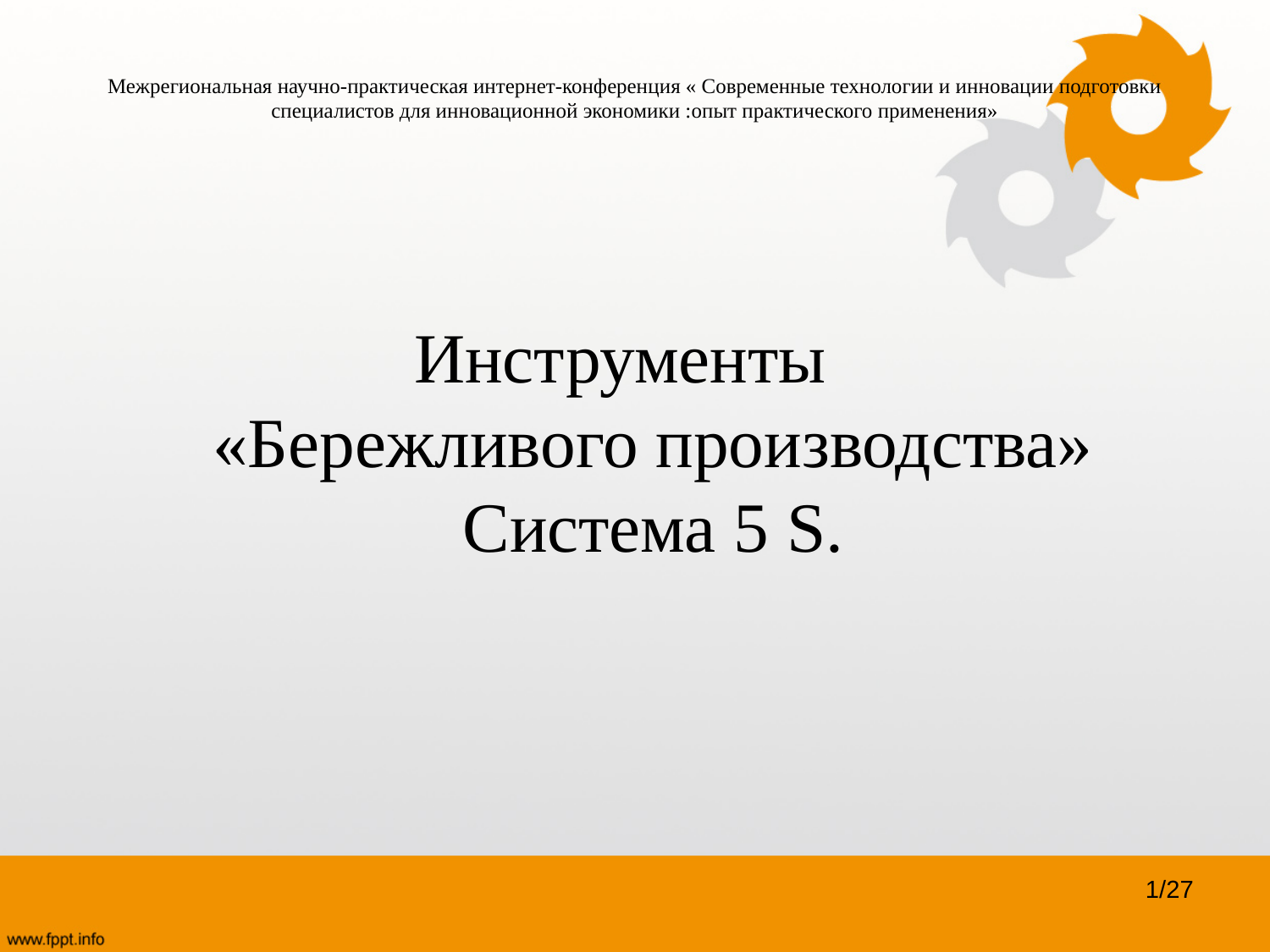

# Межрегиональная научно-практическая интернет-конференция « Современные технологии и инновации подготовки специалистов для инновационной экономики :опыт практического применения»
Инструменты
«Бережливого производства»
Cистема 5 S.

1/27